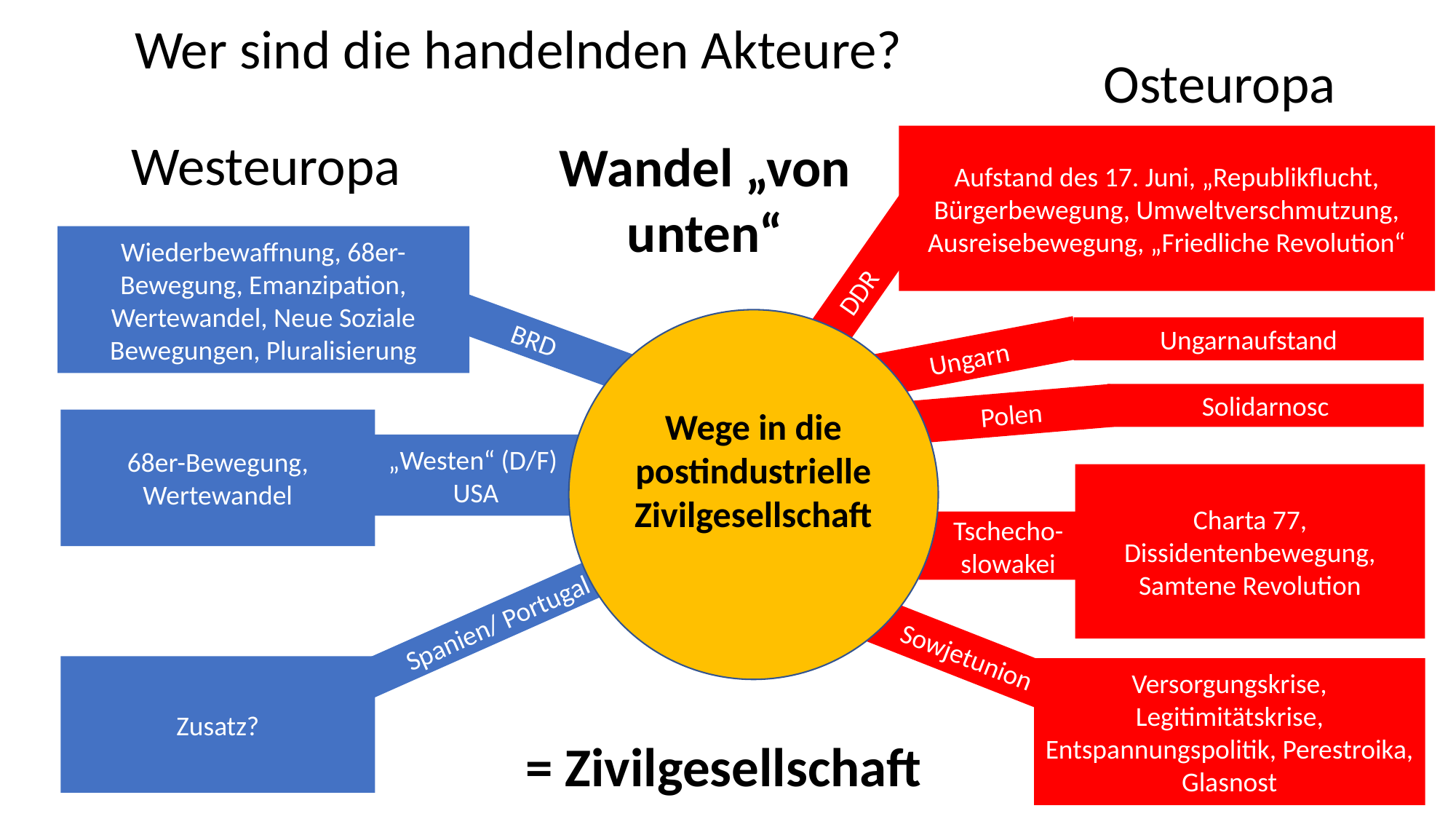

Wer sind die handelnden Akteure?
Osteuropa
Westeuropa
Aufstand des 17. Juni, „Republikflucht, Bürgerbewegung, Umweltverschmutzung, Ausreisebewegung, „Friedliche Revolution“
Wandel „von unten“
Wiederbewaffnung, 68er-Bewegung, Emanzipation, Wertewandel, Neue Soziale Bewegungen, Pluralisierung
DDR
Wege in die postindustrielle Zivilgesellschaft

Ungarnaufstand
BRD
Ungarn
Solidarnosc
Polen
68er-Bewegung, Wertewandel
„Westen“ (D/F)
USA
Charta 77, Dissidentenbewegung, Samtene Revolution
Tschecho-slowakei
Spanien/ Portugal
Sowjetunion
Zusatz?
Versorgungskrise, Legitimitätskrise, Entspannungspolitik, Perestroika, Glasnost
= Zivilgesellschaft